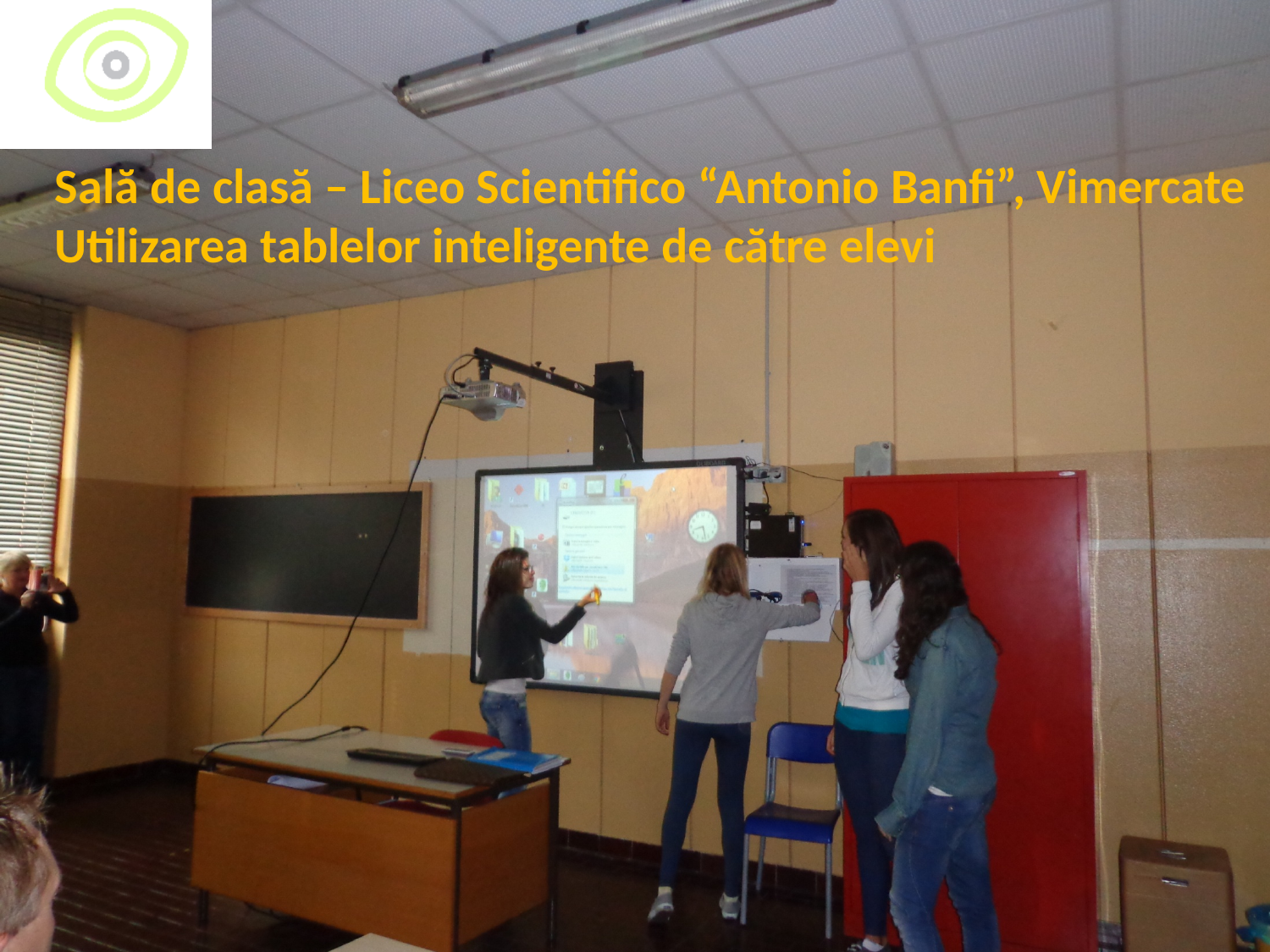

Sală de clasă – Liceo Scientifico “Antonio Banfi”, Vimercate
Utilizarea tablelor inteligente de către elevi